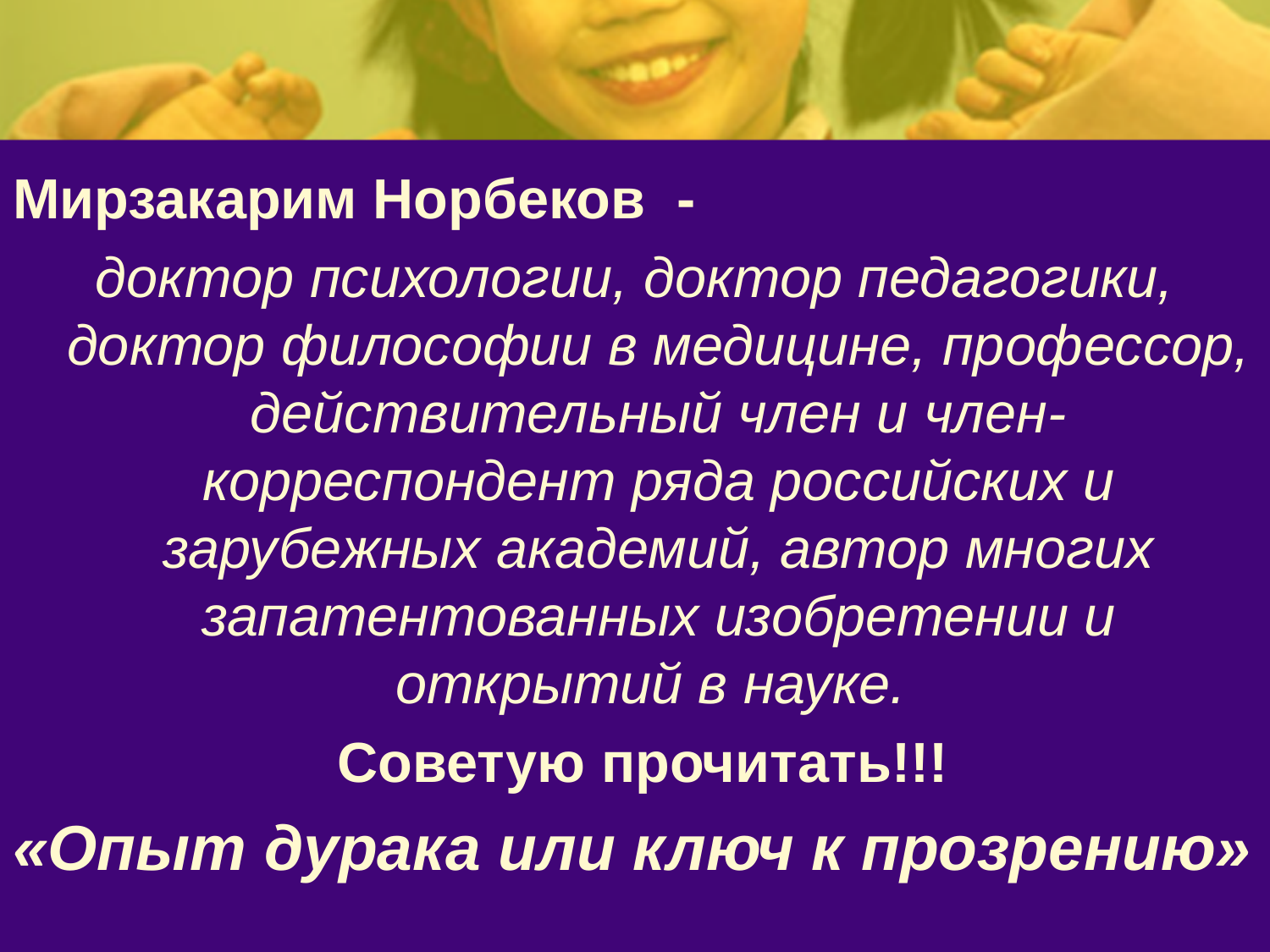

Мирзакарим Норбеков  -
доктор психологии, доктор педагогики, доктор философии в медицине, профессор, действительный член и член-корреспондент ряда российских и зарубежных академий, автор многих запатентованных изобретении и открытий в науке.
 Советую прочитать!!!
«Опыт дурака или ключ к прозрению»